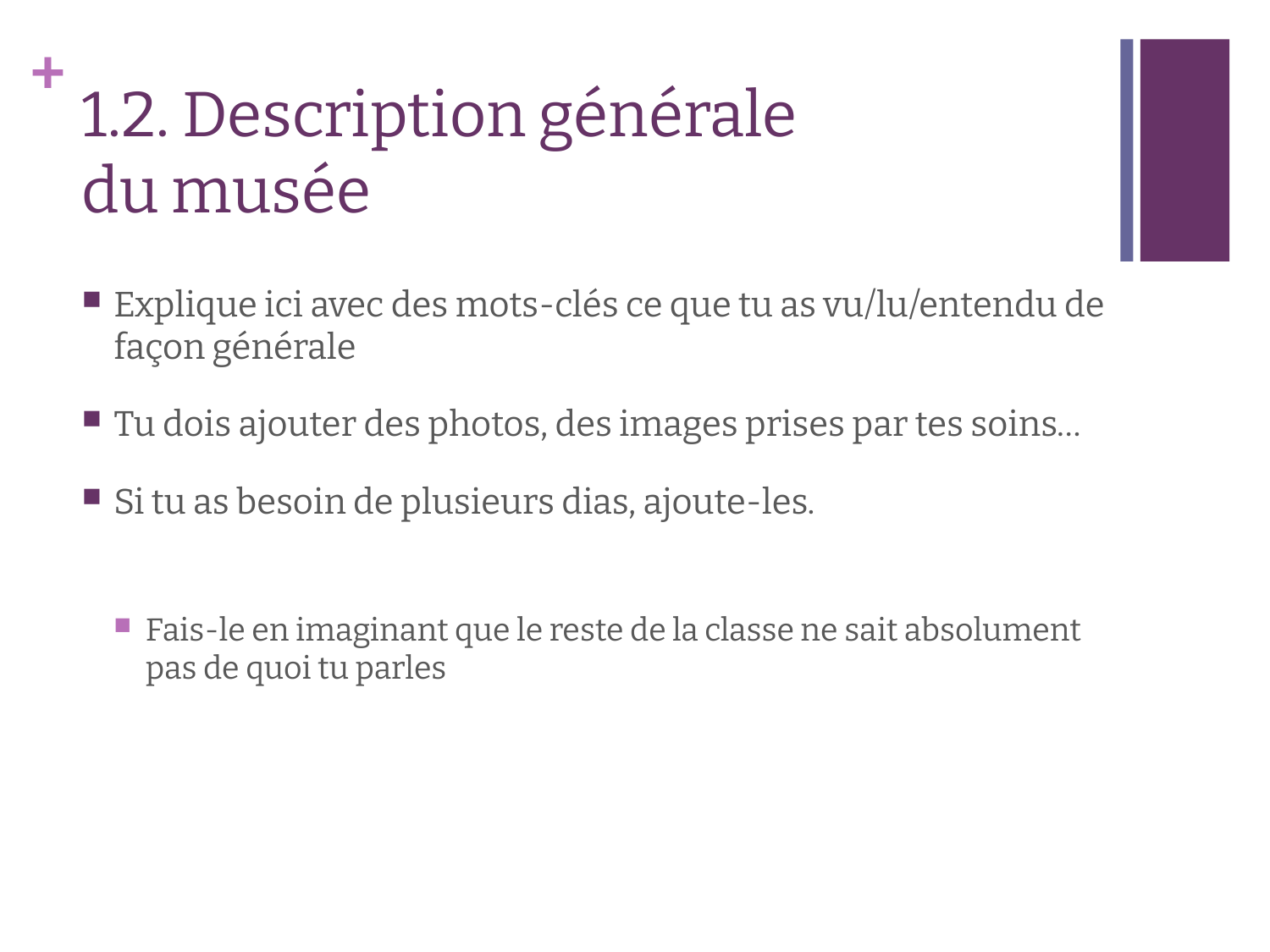

# 1.2. Description générale du musée
Explique ici avec des mots-clés ce que tu as vu/lu/entendu de façon générale
Tu dois ajouter des photos, des images prises par tes soins…
Si tu as besoin de plusieurs dias, ajoute-les.

Fais-le en imaginant que le reste de la classe ne sait absolument pas de quoi tu parles